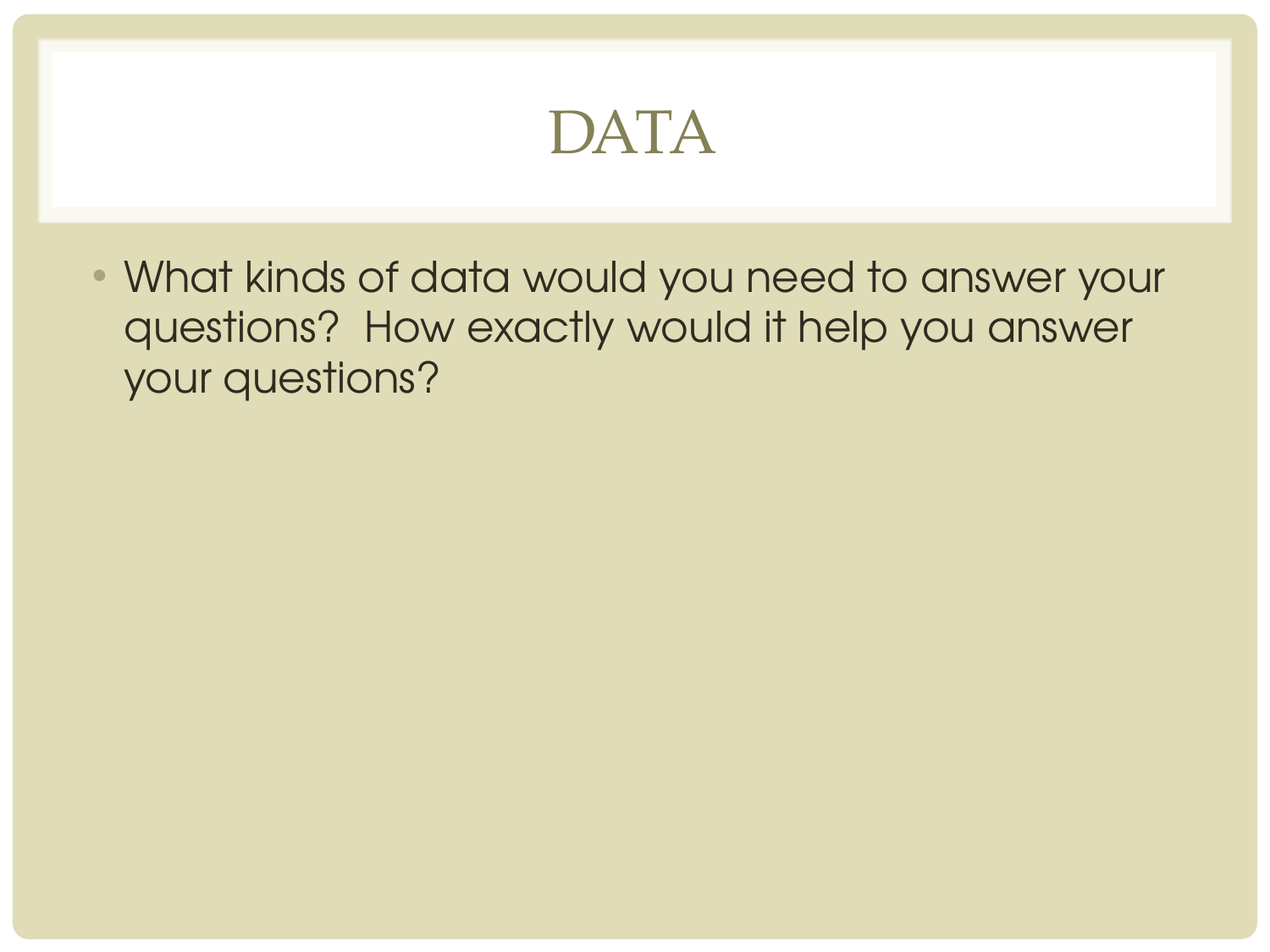

# data
What kinds of data would you need to answer your questions?  How exactly would it help you answer your questions?